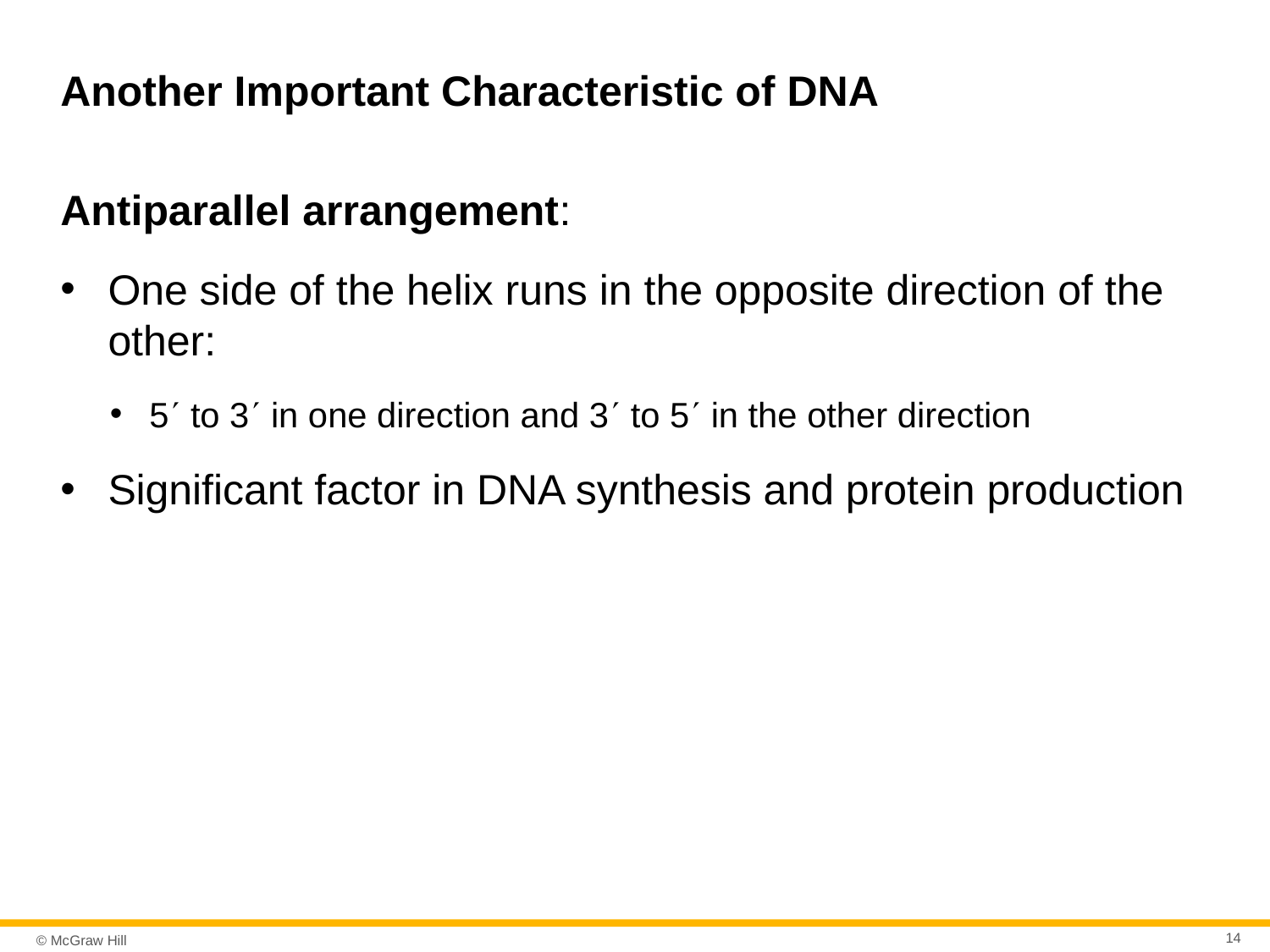

# Another Important Characteristic of DNA
Antiparallel arrangement:
One side of the helix runs in the opposite direction of the other:
5′ to 3′ in one direction and 3′ to 5′ in the other direction
Significant factor in DNA synthesis and protein production